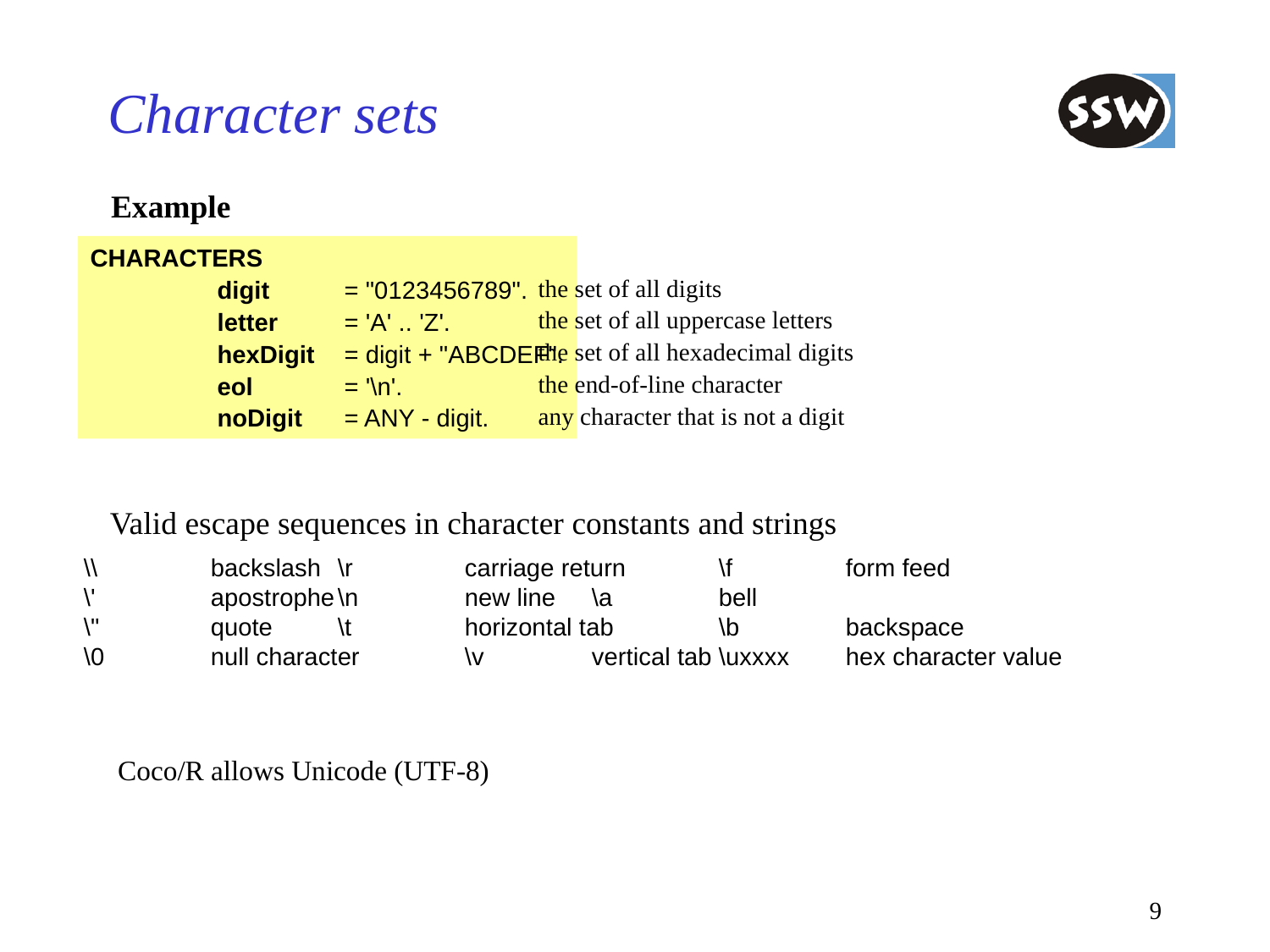

# Character sets
Example
CHARACTERS
	digit	= "0123456789".
	letter	= 'A' .. 'Z'.
	hexDigit	= digit + "ABCDEF".
	eol	= '\n'.
	noDigit	= ANY - digit.
the set of all digits
the set of all uppercase letters
the set of all hexadecimal digits
the end-of-line character
any character that is not a digit
Valid escape sequences in character constants and strings
\\	backslash	\r	carriage return	\f	form feed
\'	apostrophe	\n	new line	\a	bell
\"	quote	\t	horizontal tab	\b	backspace
\0	null character	\v	vertical tab	\uxxxx	hex character value
Coco/R allows Unicode (UTF-8)
9